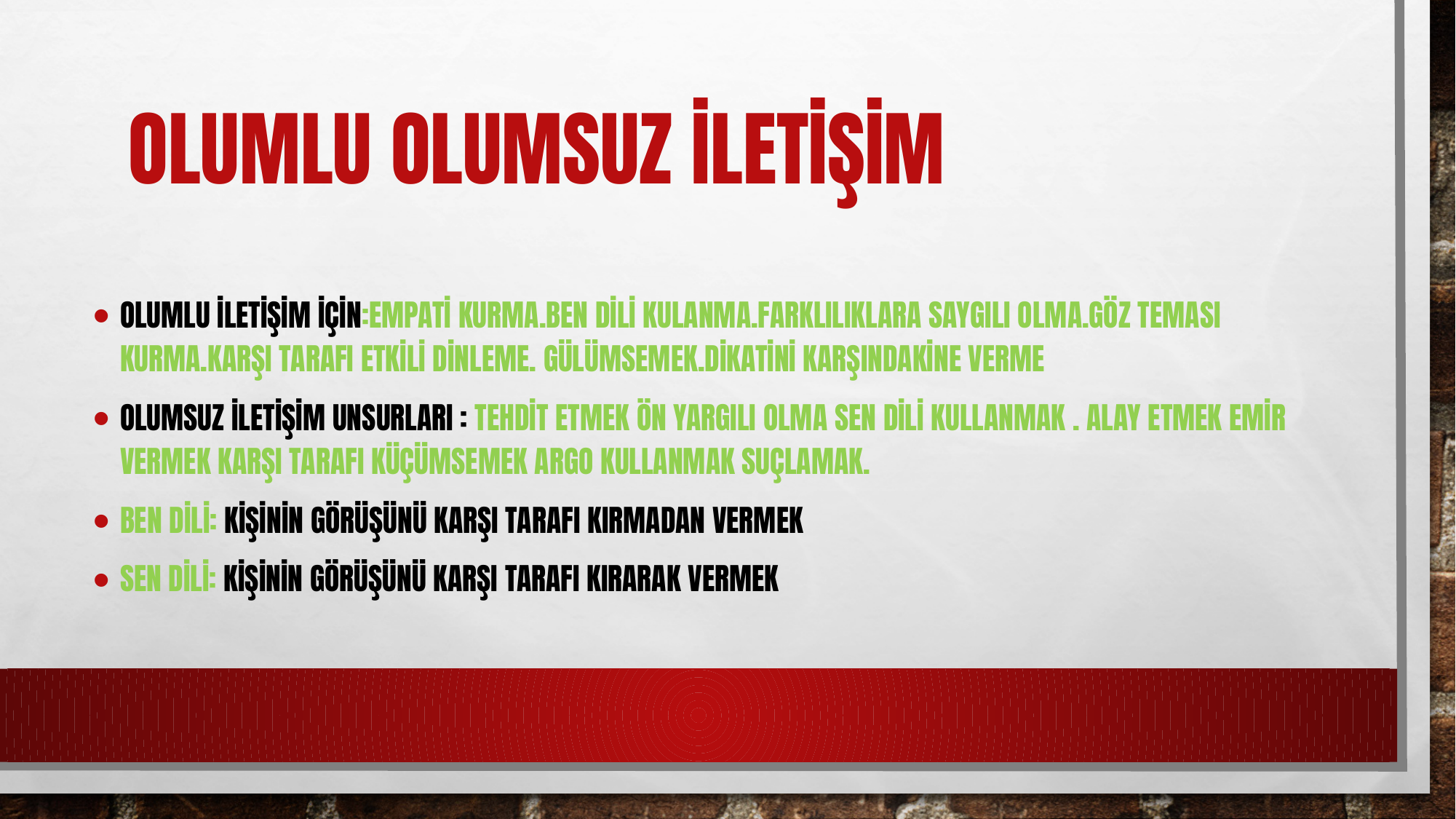

# OLUMLU OLUMSUZ İLETİŞİM
OLUMLU İLETİŞİM İÇİN:EMPATİ KURMA.BEN DİLİ KULANMA.FARKLILIKLARA SAYGILI OLMA.GÖZ TEMASI KURMA.KARŞI TARAFI ETKİLİ DİNLEME. GÜLÜMSEMEK.DİKATİNİ KARŞINDAKİNE VERME
OLUMSUZ İLETİŞİM UNSURLARI : tehdit etmek ön yargılı olma sen dili kullanmak . Alay etmek emir vermek karşı tarafı küçümsemek argo kullanmak suçlamak.
Ben dili: kişinin görüşünü karşı tarafı kırmadan vermek
Sen dili: kişinin görüşünü karşı tarafı kırarak vermek